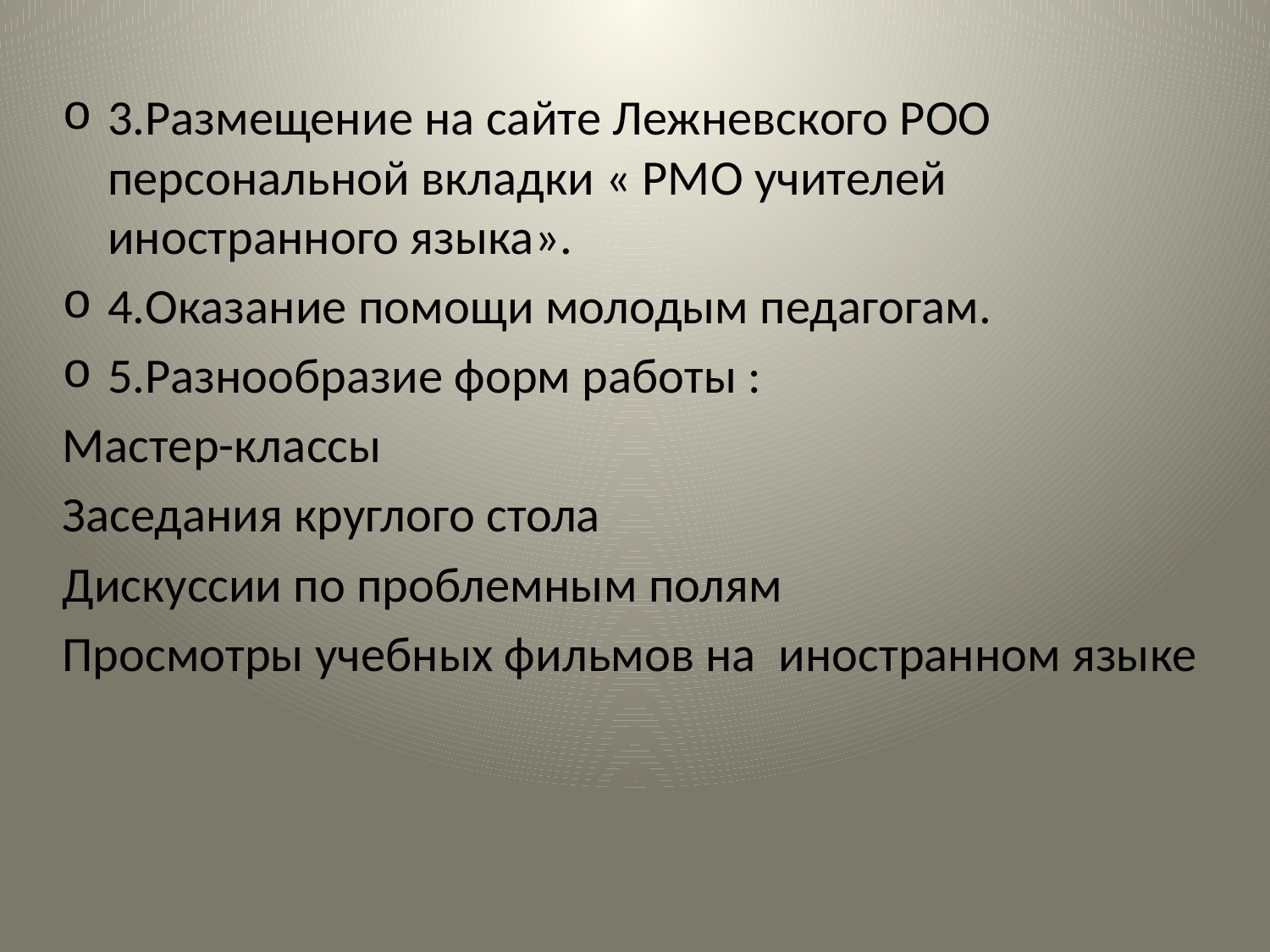

3.Размещение на сайте Лежневского РОО персональной вкладки « РМО учителей иностранного языка».
4.Оказание помощи молодым педагогам.
5.Разнообразие форм работы :
Мастер-классы
Заседания круглого стола
Дискуссии по проблемным полям
Просмотры учебных фильмов на  иностранном языке